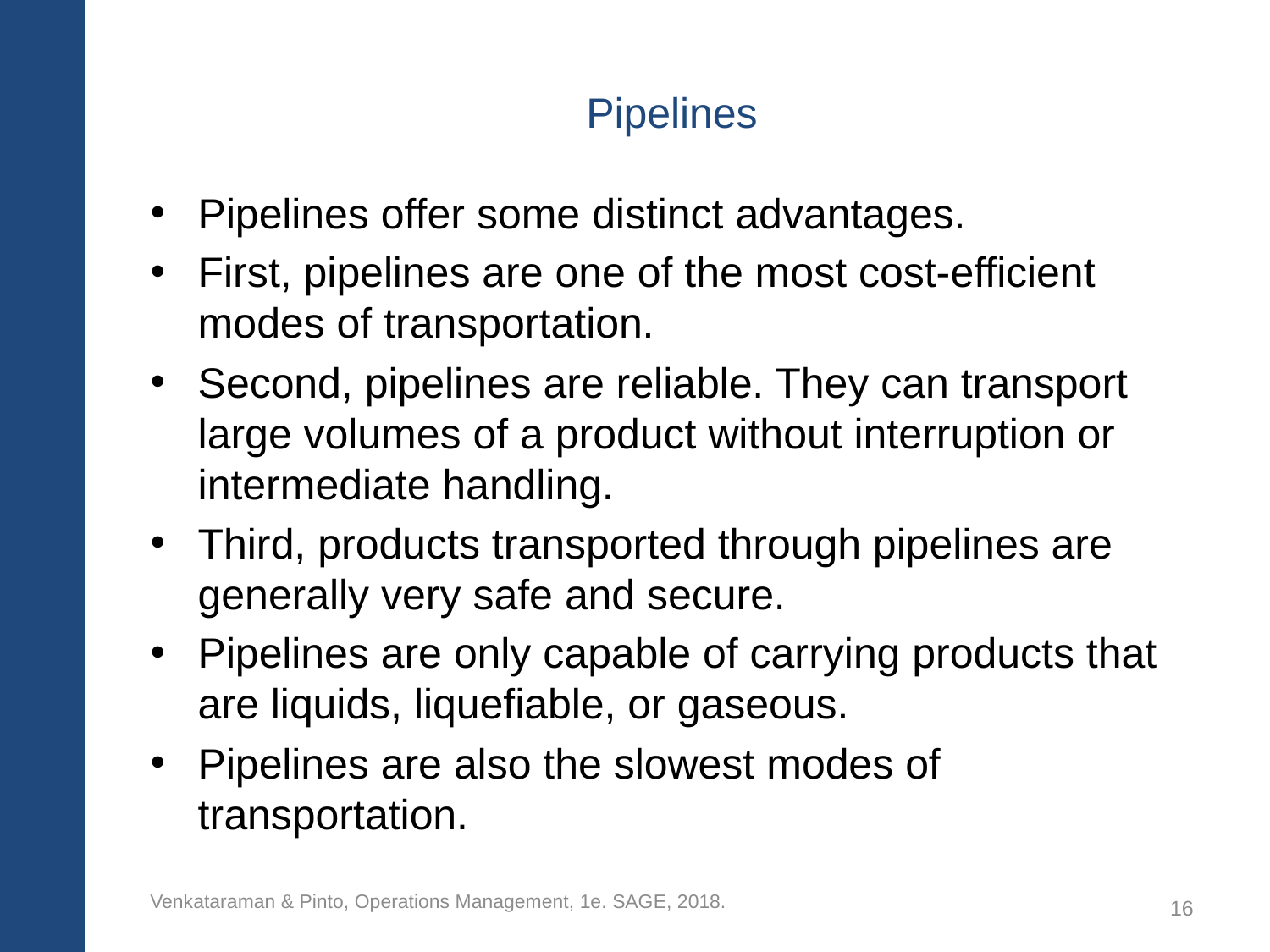

# Pipelines
Pipelines offer some distinct advantages.
First, pipelines are one of the most cost-efficient modes of transportation.
Second, pipelines are reliable. They can transport large volumes of a product without interruption or intermediate handling.
Third, products transported through pipelines are generally very safe and secure.
Pipelines are only capable of carrying products that are liquids, liquefiable, or gaseous.
Pipelines are also the slowest modes of transportation.
Venkataraman & Pinto, Operations Management, 1e. SAGE, 2018.
16